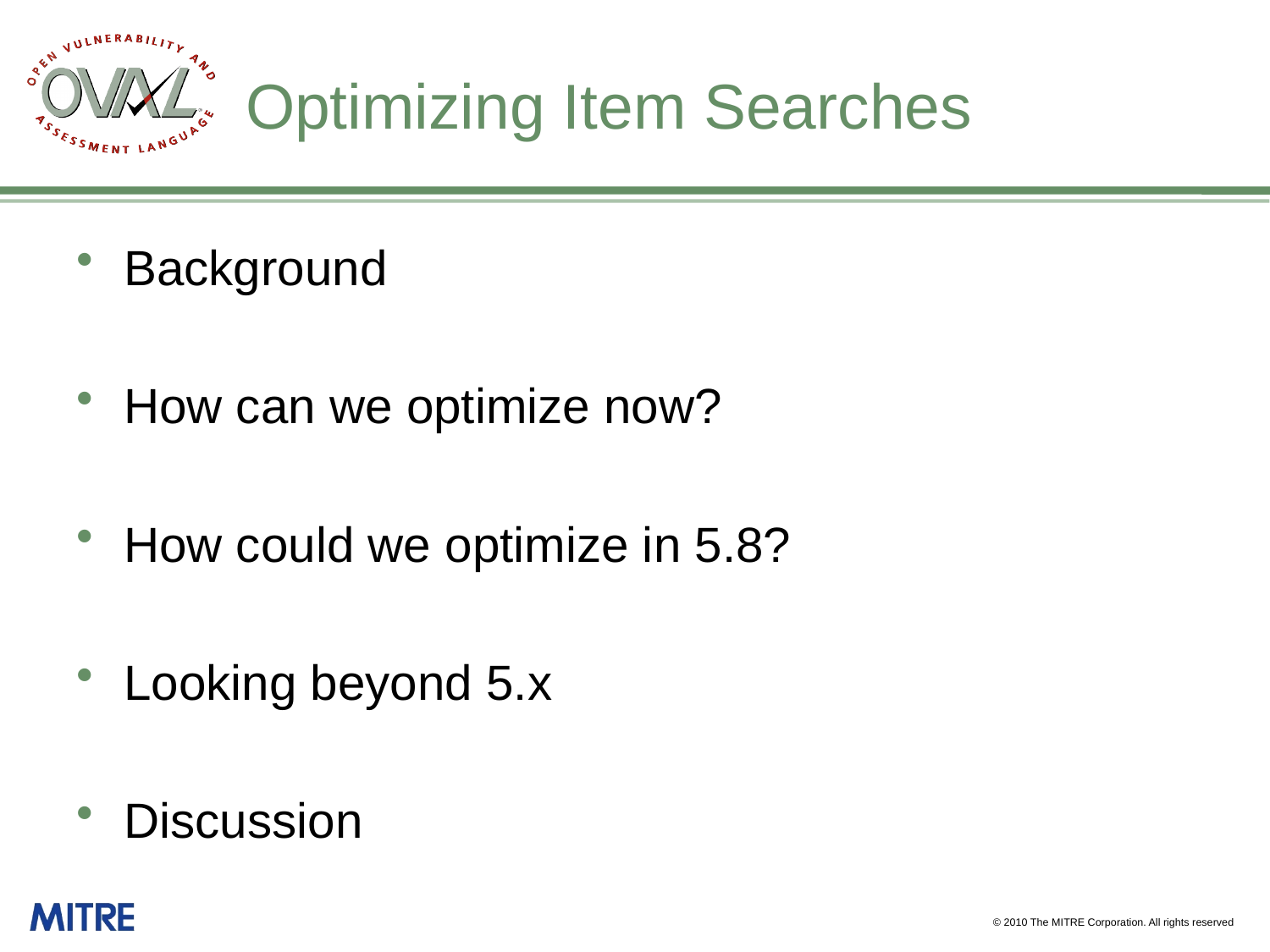

# Optimizing Item Searches
Background

How can we optimize now?

How could we optimize in 5.8?

Looking beyond 5.x

Discussion